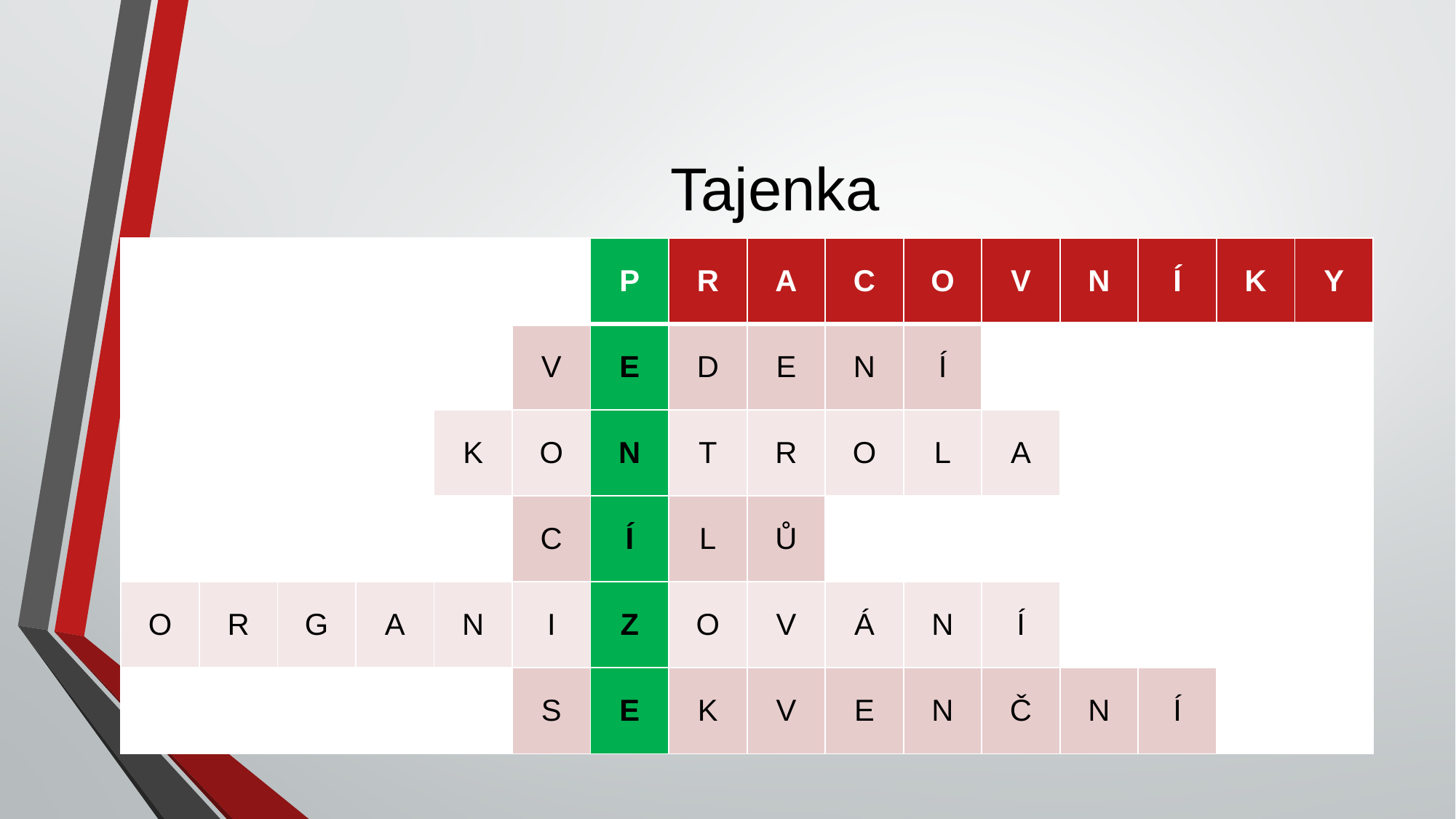

# Tajenka
|  |  |  |  |  |  | P | R | A | C | O | V | N | Í | K | Y |
| --- | --- | --- | --- | --- | --- | --- | --- | --- | --- | --- | --- | --- | --- | --- | --- |
|  |  |  |  |  | V | E | D | E | N | Í |  |  |  |  |  |
|  |  |  |  | K | O | N | T | R | O | L | A |  |  |  |  |
|  |  |  |  |  | C | Í | L | Ů |  |  |  |  |  |  |  |
| O | R | G | A | N | I | Z | O | V | Á | N | Í |  |  |  |  |
|  |  |  |  |  | S | E | K | V | E | N | Č | N | Í |  |  |